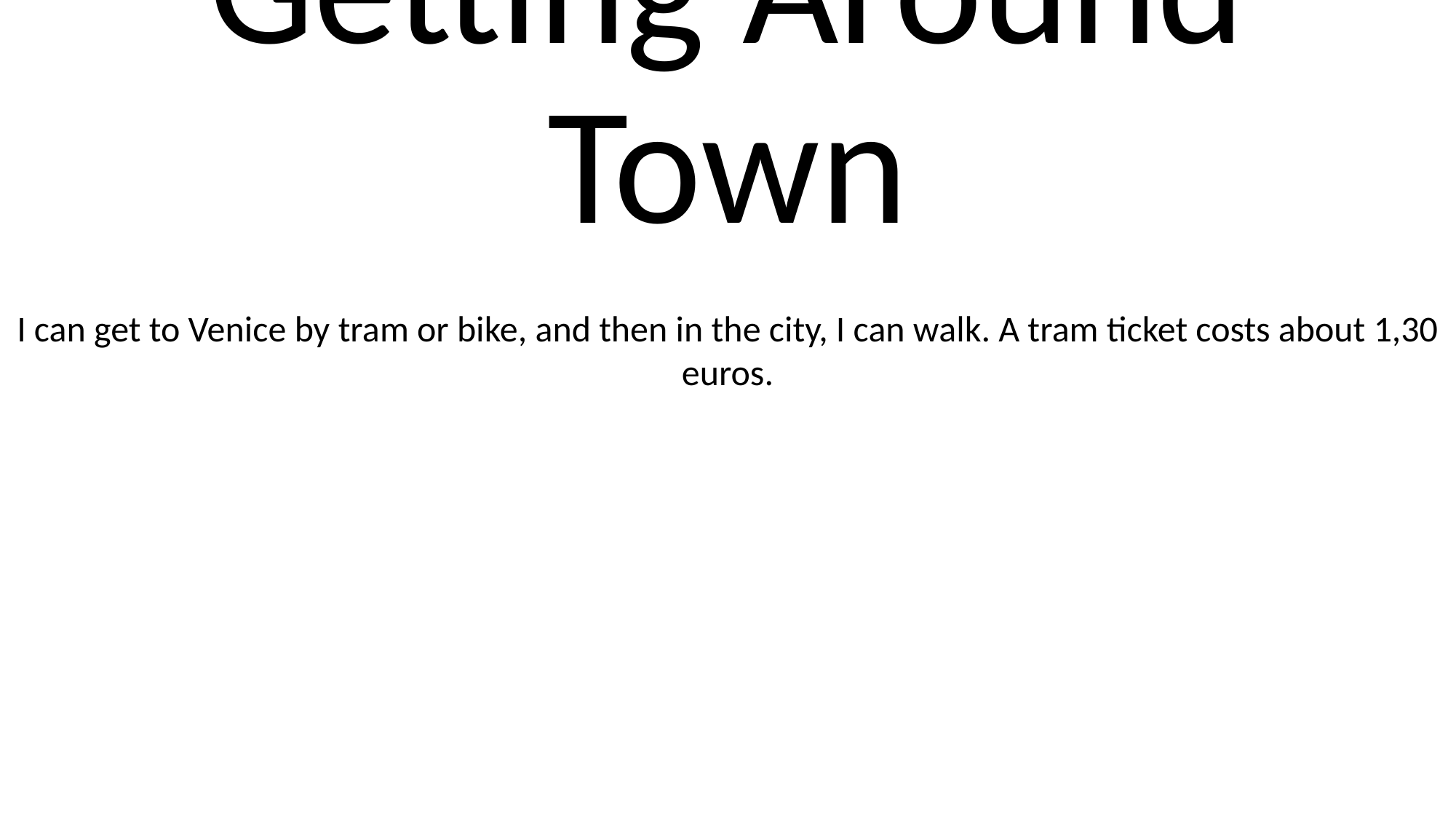

# Getting Around Town
I can get to Venice by tram or bike, and then in the city, I can walk. A tram ticket costs about 1,30 euros.